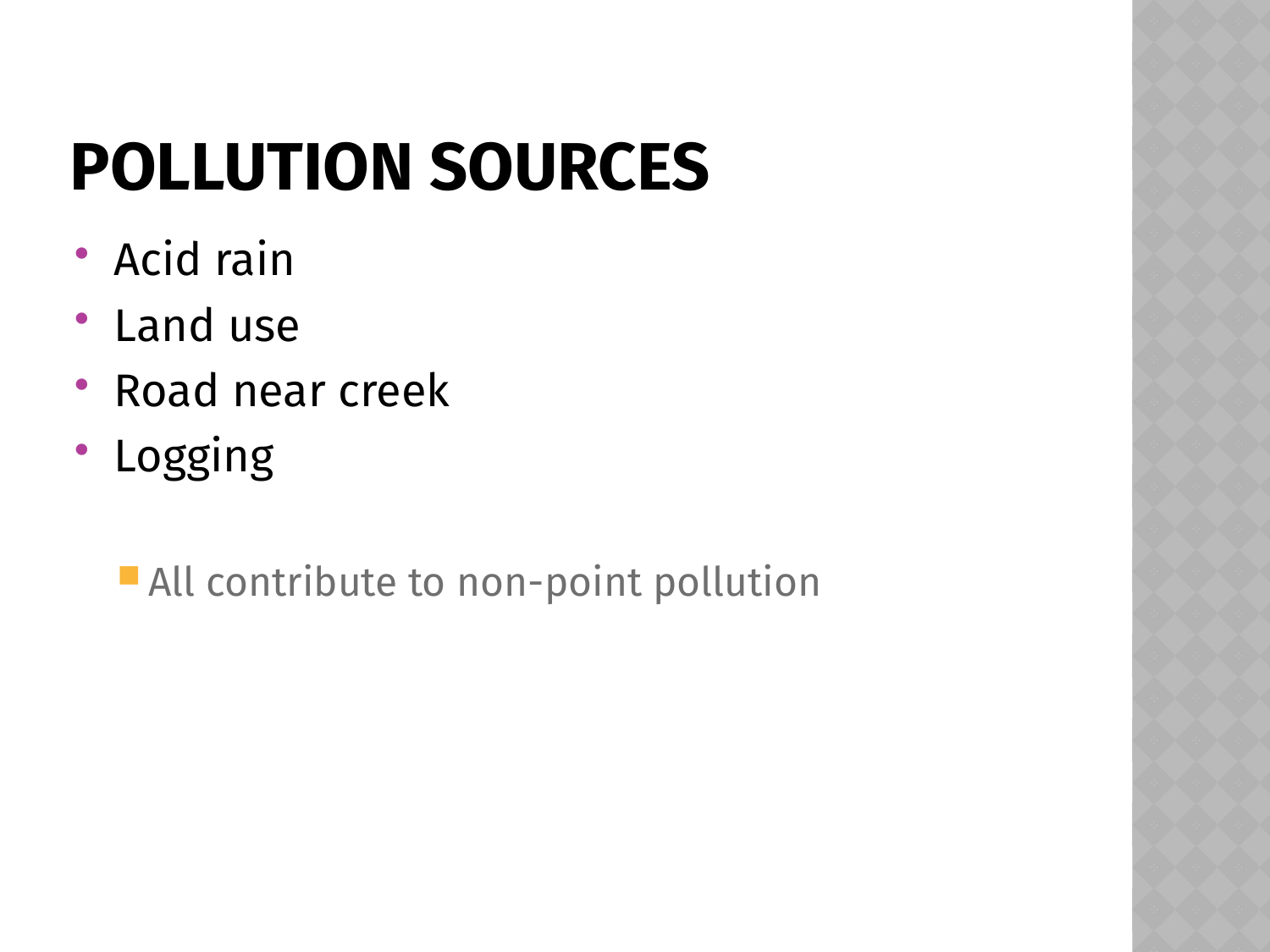

# Pollution Sources
Acid rain
Land use
Road near creek
Logging

All contribute to non-point pollution